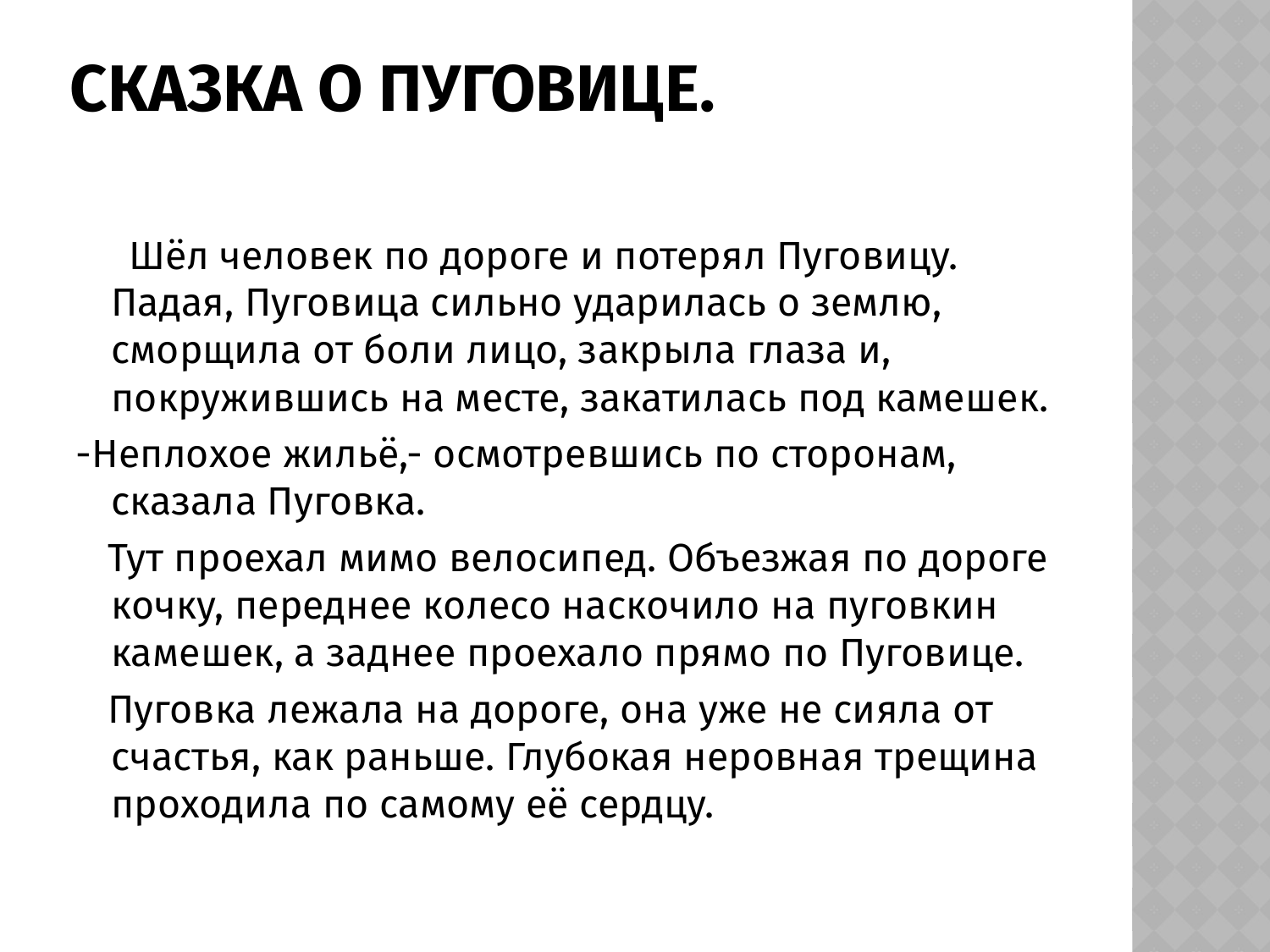

# Сказка о пуговице.
     Шёл человек по дороге и потерял Пуговицу. Падая, Пуговица сильно ударилась о землю, сморщила от боли лицо, закрыла глаза и, покружившись на месте, закатилась под камешек.
-Неплохое жильё,- осмотревшись по сторонам, сказала Пуговка.
   Тут проехал мимо велосипед. Объезжая по дороге кочку, переднее колесо наскочило на пуговкин камешек, а заднее проехало прямо по Пуговице.
   Пуговка лежала на дороге, она уже не сияла от счастья, как раньше. Глубокая неровная трещина проходила по самому её сердцу.